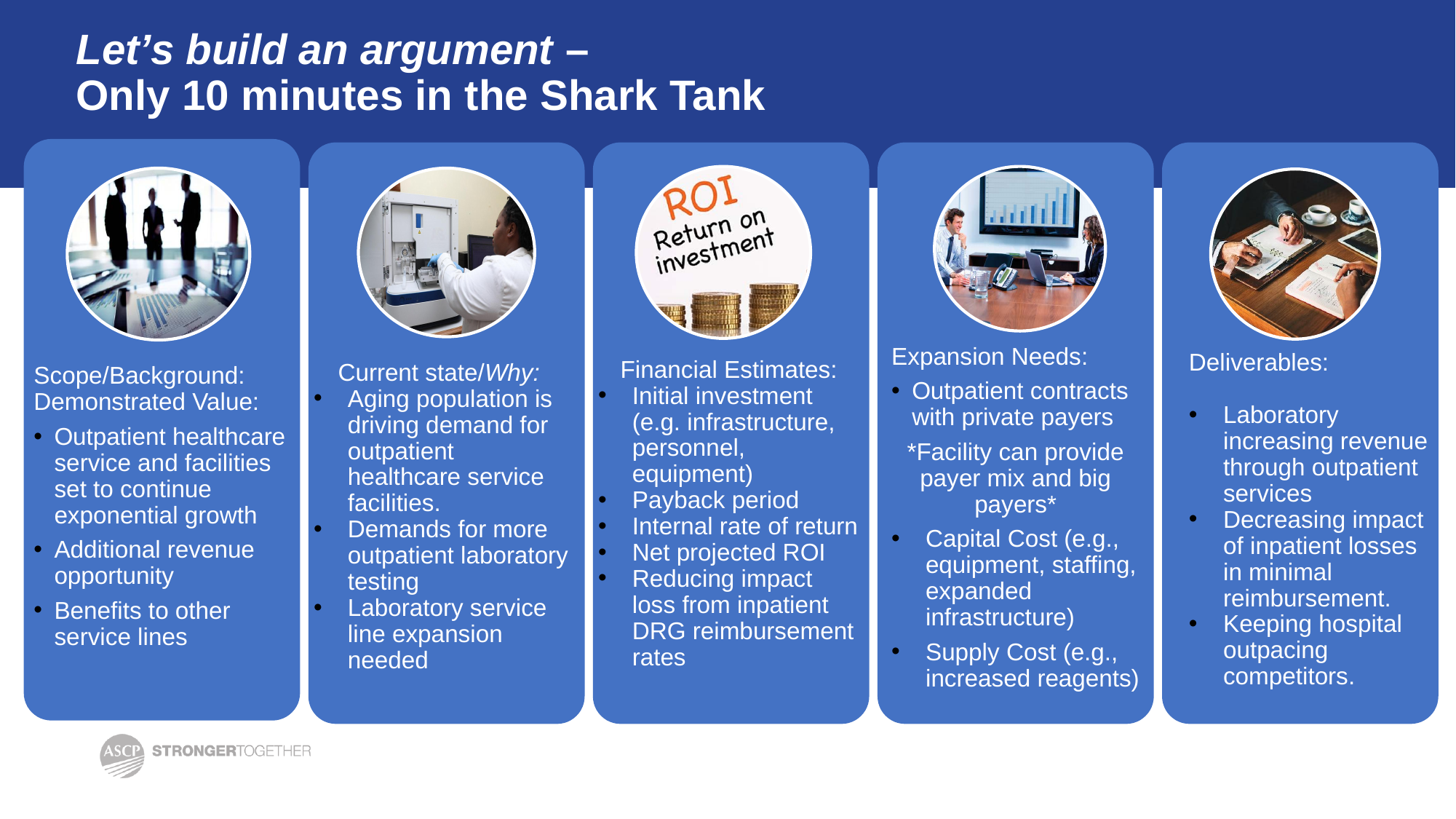

# Let’s build an argument – Only 10 minutes in the Shark Tank

Expansion Needs:
Outpatient contracts with private payers
*Facility can provide payer mix and big payers*
Capital Cost (e.g., equipment, staffing, expanded infrastructure)
Supply Cost (e.g., increased reagents)
Deliverables:

Laboratory increasing revenue through outpatient services
Decreasing impact of inpatient losses in minimal reimbursement.
Keeping hospital outpacing competitors.

Financial Estimates:
Initial investment (e.g. infrastructure, personnel, equipment)
Payback period
Internal rate of return
Net projected ROI
Reducing impact loss from inpatient DRG reimbursement rates

Current state/Why:
Aging population is driving demand for outpatient healthcare service facilities.
Demands for more outpatient laboratory testing
Laboratory service line expansion needed
Scope/Background:      Demonstrated Value:
Outpatient healthcare service and facilities set to continue exponential growth
Additional revenue opportunity
Benefits to other service lines